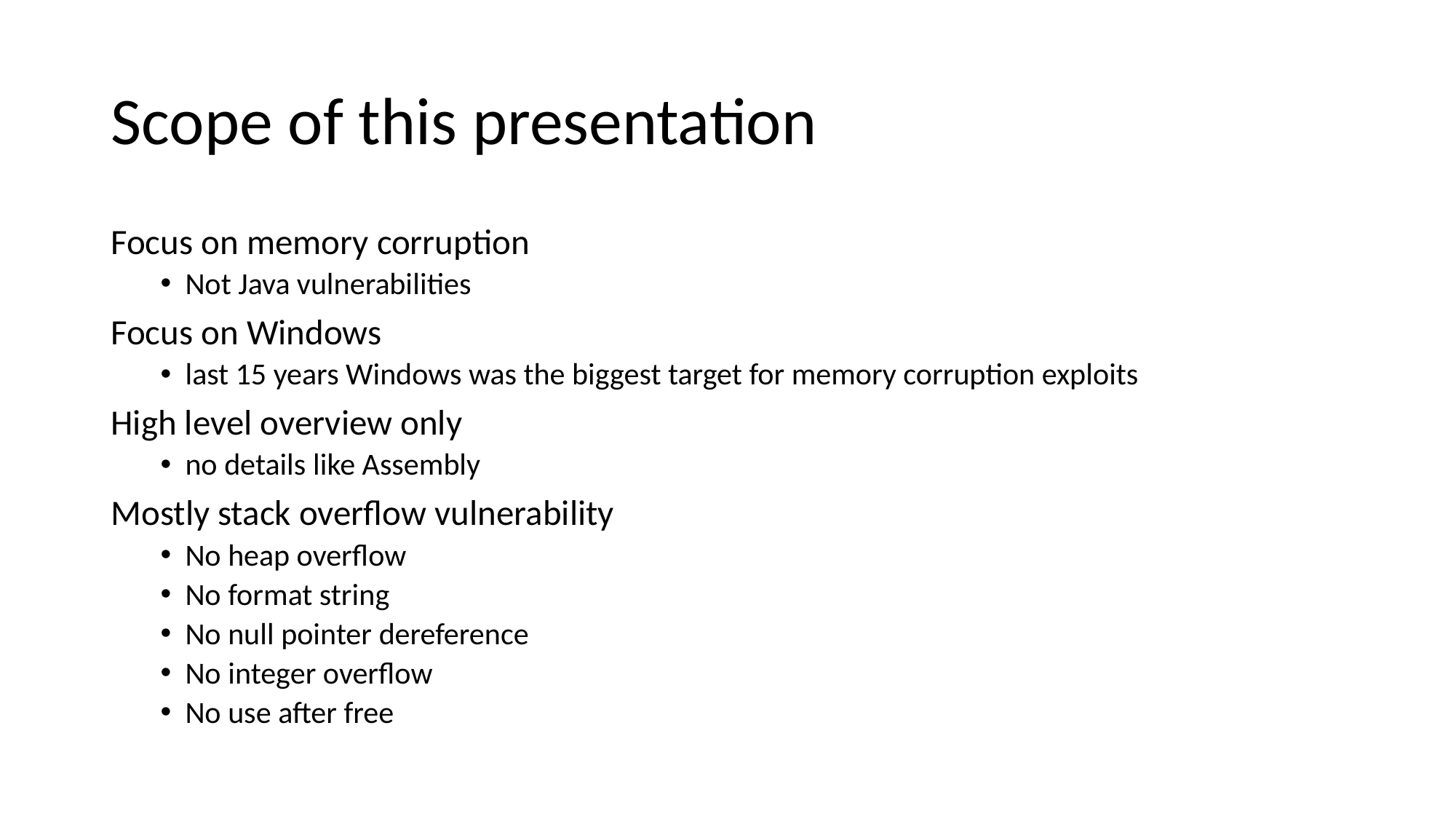

# Scope of this presentation
Focus on memory corruption
Not Java vulnerabilities
Focus on Windows
last 15 years Windows was the biggest target for memory corruption exploits
High level overview only
no details like Assembly
Mostly stack overflow vulnerability
No heap overflow
No format string
No null pointer dereference
No integer overflow
No use after free